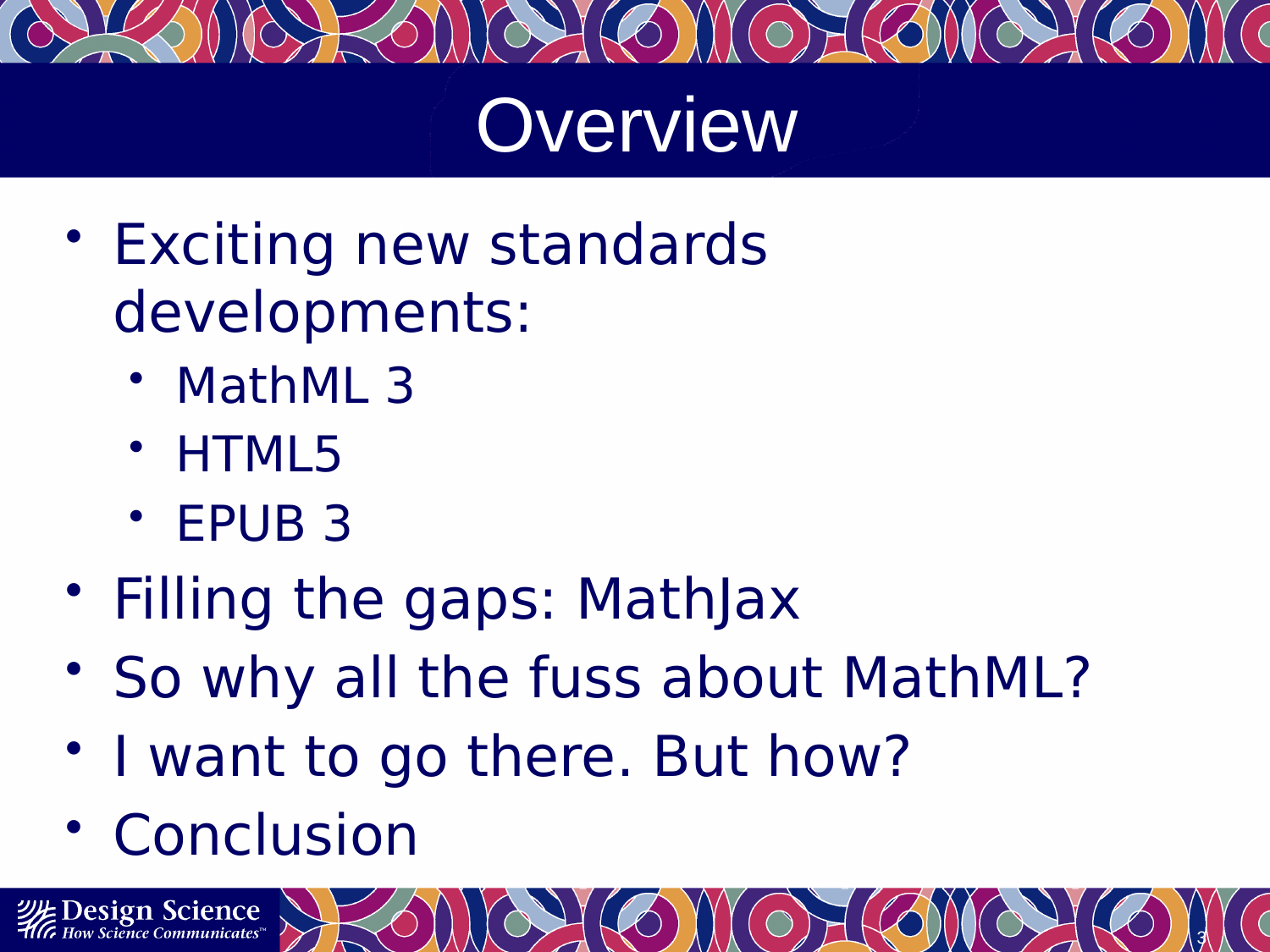

# Overview
Exciting new standards developments:
MathML 3
HTML5
EPUB 3
Filling the gaps: MathJax
So why all the fuss about MathML?
I want to go there. But how?
Conclusion

3